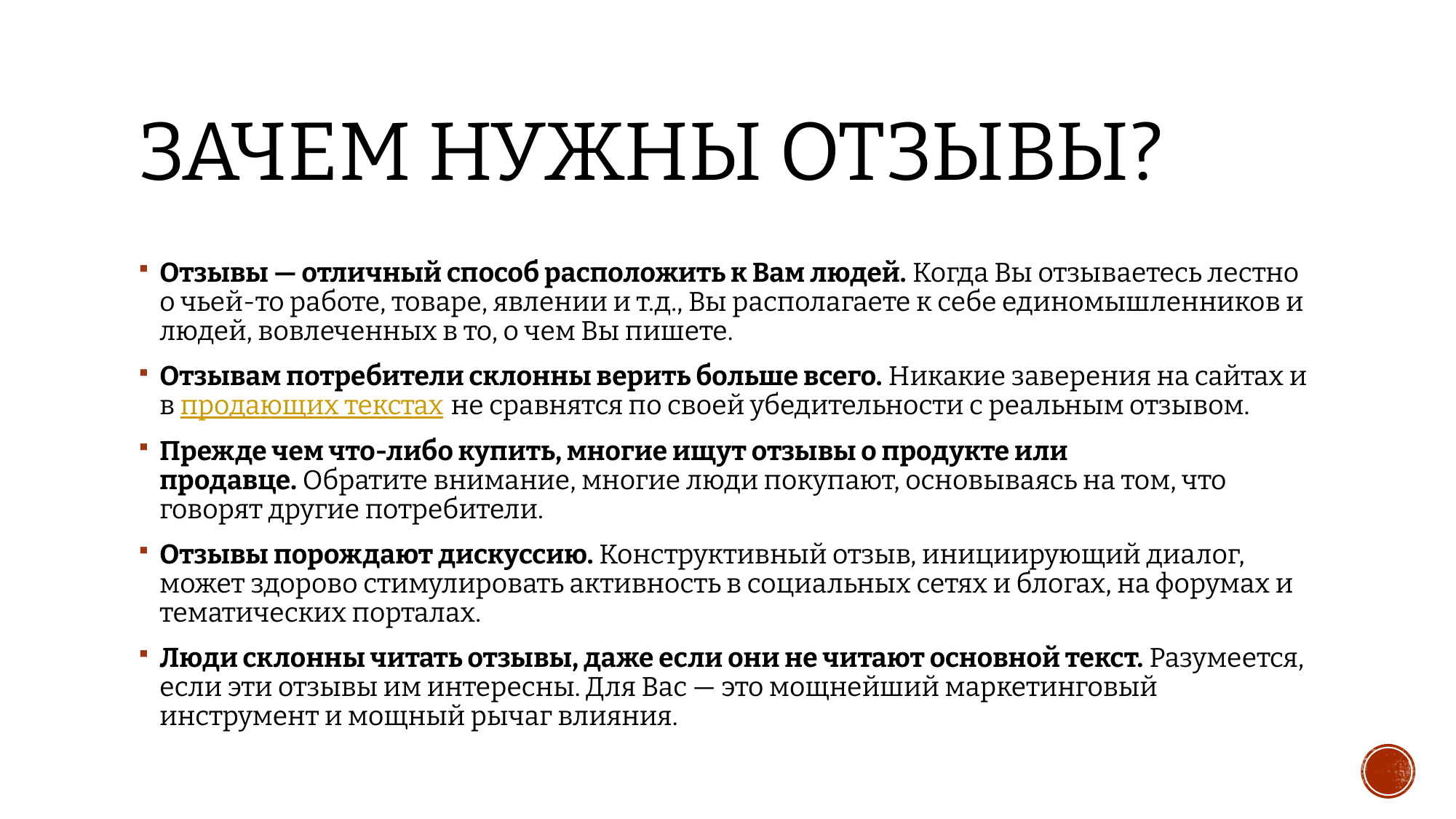

# Зачем нужны отзывы?
Отзывы — отличный способ расположить к Вам людей. Когда Вы отзываетесь лестно о чьей-то работе, товаре, явлении и т.д., Вы располагаете к себе единомышленников и людей, вовлеченных в то, о чем Вы пишете.
Отзывам потребители склонны верить больше всего. Никакие заверения на сайтах и в продающих текстах не сравнятся по своей убедительности с реальным отзывом.
Прежде чем что-либо купить, многие ищут отзывы о продукте или продавце. Обратите внимание, многие люди покупают, основываясь на том, что говорят другие потребители.
Отзывы порождают дискуссию. Конструктивный отзыв, инициирующий диалог, может здорово стимулировать активность в социальных сетях и блогах, на форумах и тематических порталах.
Люди склонны читать отзывы, даже если они не читают основной текст. Разумеется, если эти отзывы им интересны. Для Вас — это мощнейший маркетинговый инструмент и мощный рычаг влияния.